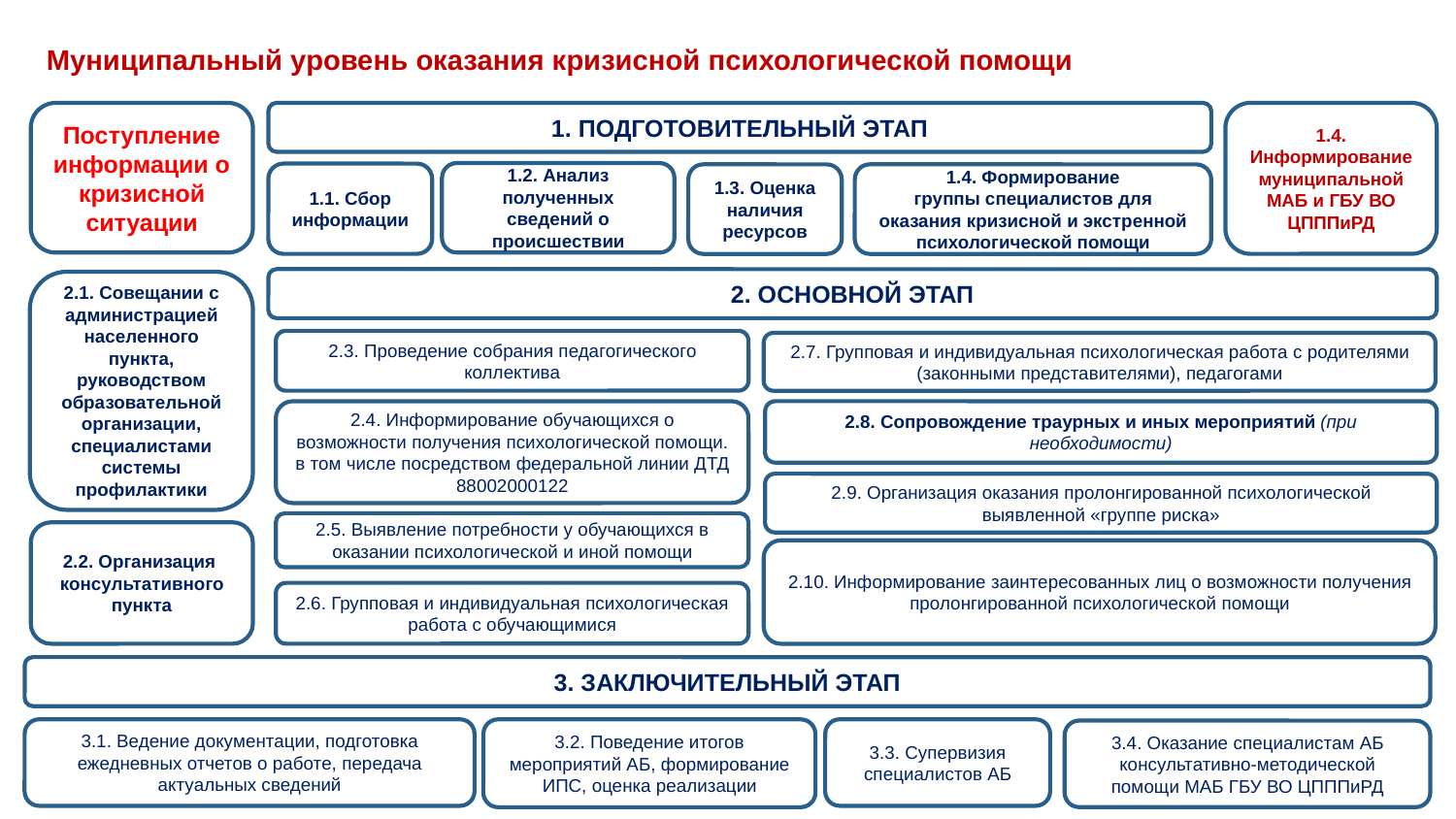

Муниципальный уровень оказания кризисной психологической помощи
Поступление информации о кризисной ситуации
1. ПОДГОТОВИТЕЛЬНЫЙ ЭТАП
1.4. Информирование муниципальной МАБ и ГБУ ВО ЦПППиРД
1.2. Анализ полученных сведений о происшествии
1.1. Сбор информации
1.4. Формирование
группы специалистов для оказания кризисной и экстренной психологической помощи
1.3. Оценка наличия ресурсов
2. ОСНОВНОЙ ЭТАП
2.1. Совещании с администрацией населенного пункта, руководством образовательной организации, специалистами системы профилактики
2.3. Проведение собрания педагогического коллектива
2.7. Групповая и индивидуальная психологическая работа с родителями (законными представителями), педагогами
2.4. Информирование обучающихся о возможности получения психологической помощи. в том числе посредством федеральной линии ДТД 88002000122
2.8. Сопровождение траурных и иных мероприятий (при необходимости)
2.9. Организация оказания пролонгированной психологической выявленной «группе риска»
2.5. Выявление потребности у обучающихся в оказании психологической и иной помощи
2.2. Организация  консультативного пункта
2.10. Информирование заинтересованных лиц о возможности получения пролонгированной психологической помощи
2.6. Групповая и индивидуальная психологическая работа с обучающимися
3. ЗАКЛЮЧИТЕЛЬНЫЙ ЭТАП
Алгоритм действий антикризисной бригады в СПОО
3.1. Ведение документации, подготовка ежедневных отчетов о работе, передача актуальных сведений
3.2. Поведение итогов мероприятий АБ, формирование ИПС, оценка реализации
3.3. Супервизия специалистов АБ
3.4. Оказание специалистам АБ консультативно-методической помощи МАБ ГБУ ВО ЦПППиРД
8